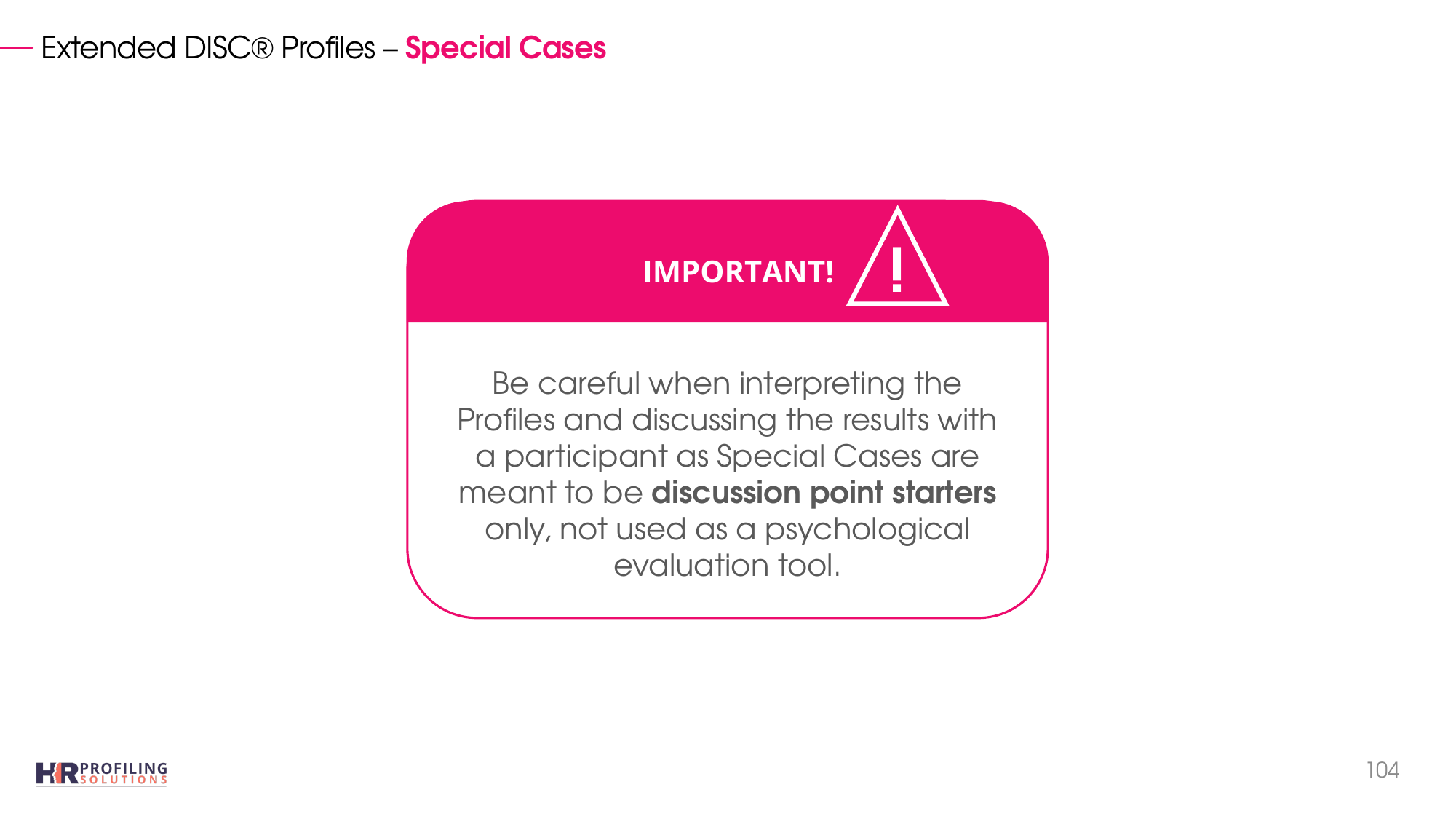

# Extended DISC® Profiles – Special Cases
IMPORTANT!

Be careful when interpreting the Profiles and discussing the results with a participant as Special Cases are meant to be discussion point starters only, not used as a psychological evaluation tool.

!
104